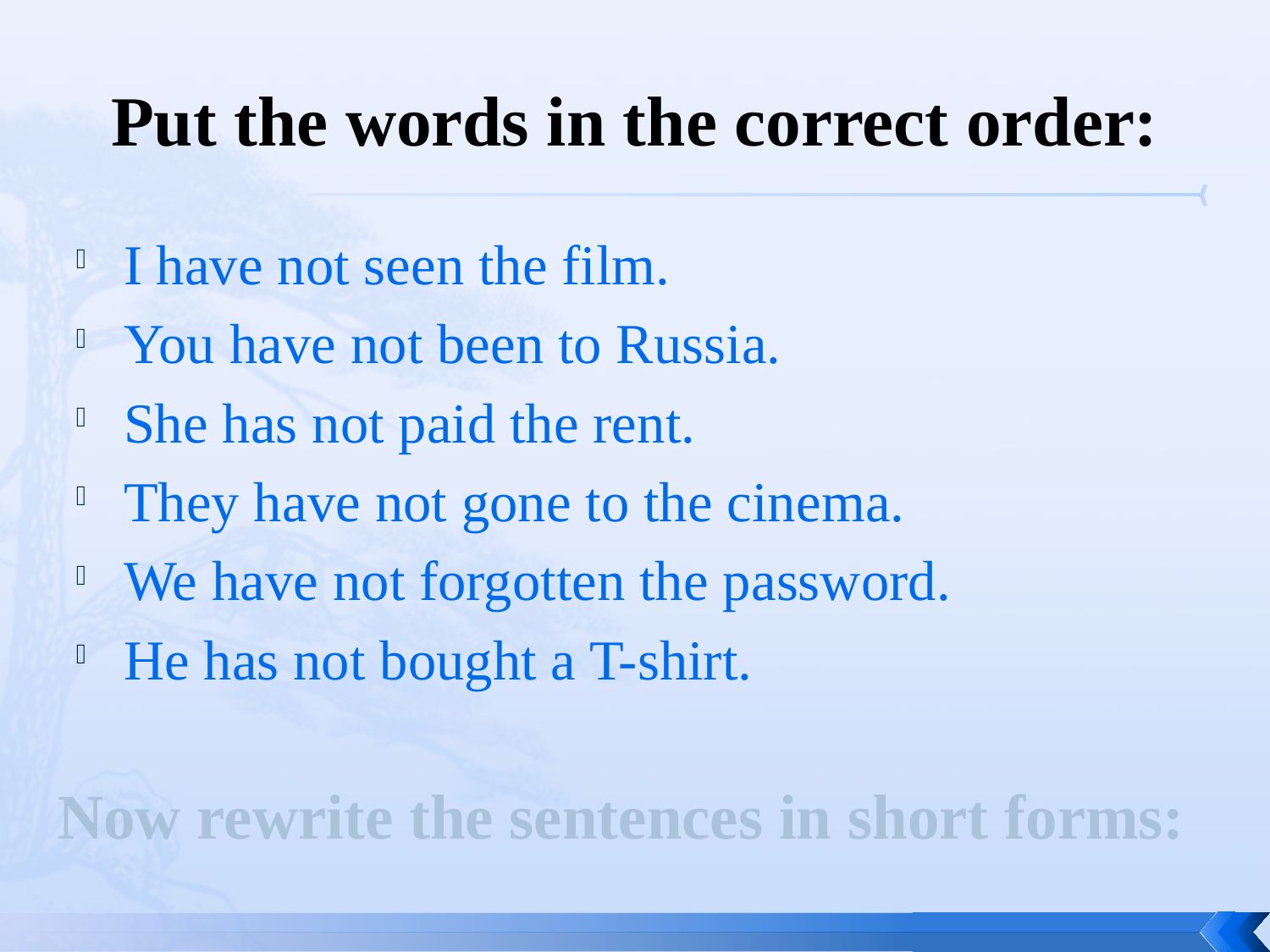

# Put the words in the correct order:
I have not seen the film.
You have not been to Russia.
She has not paid the rent.
They have not gone to the cinema.
We have not forgotten the password.
He has not bought a T-shirt.

| Now rewrite the sentences in short forms: |
| --- |